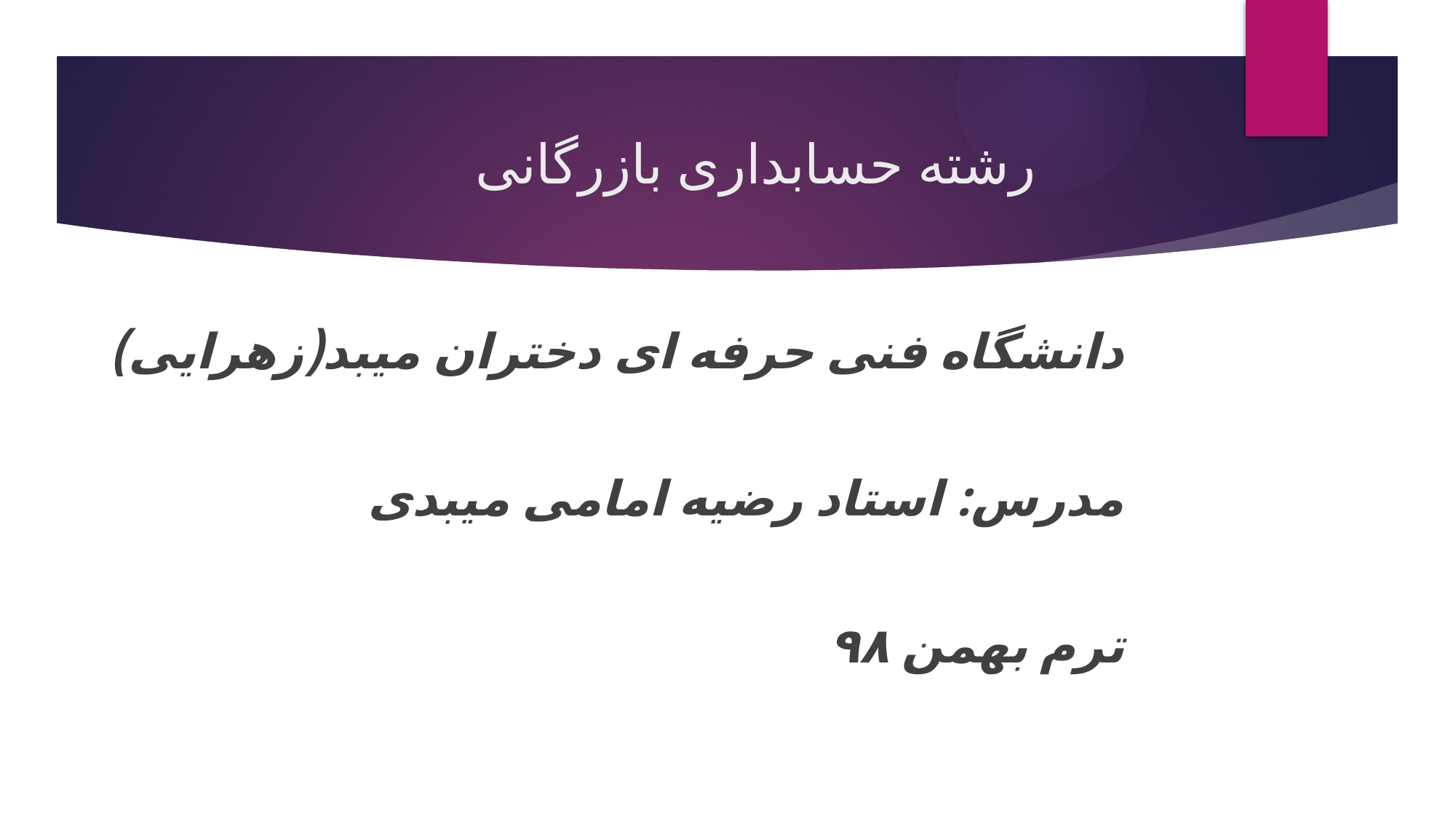

# رشته حسابداری بازرگانی
دانشگاه فنی حرفه ای دختران میبد(زهرایی)

مدرس: استاد رضیه امامی میبدی

ترم بهمن ۹۸